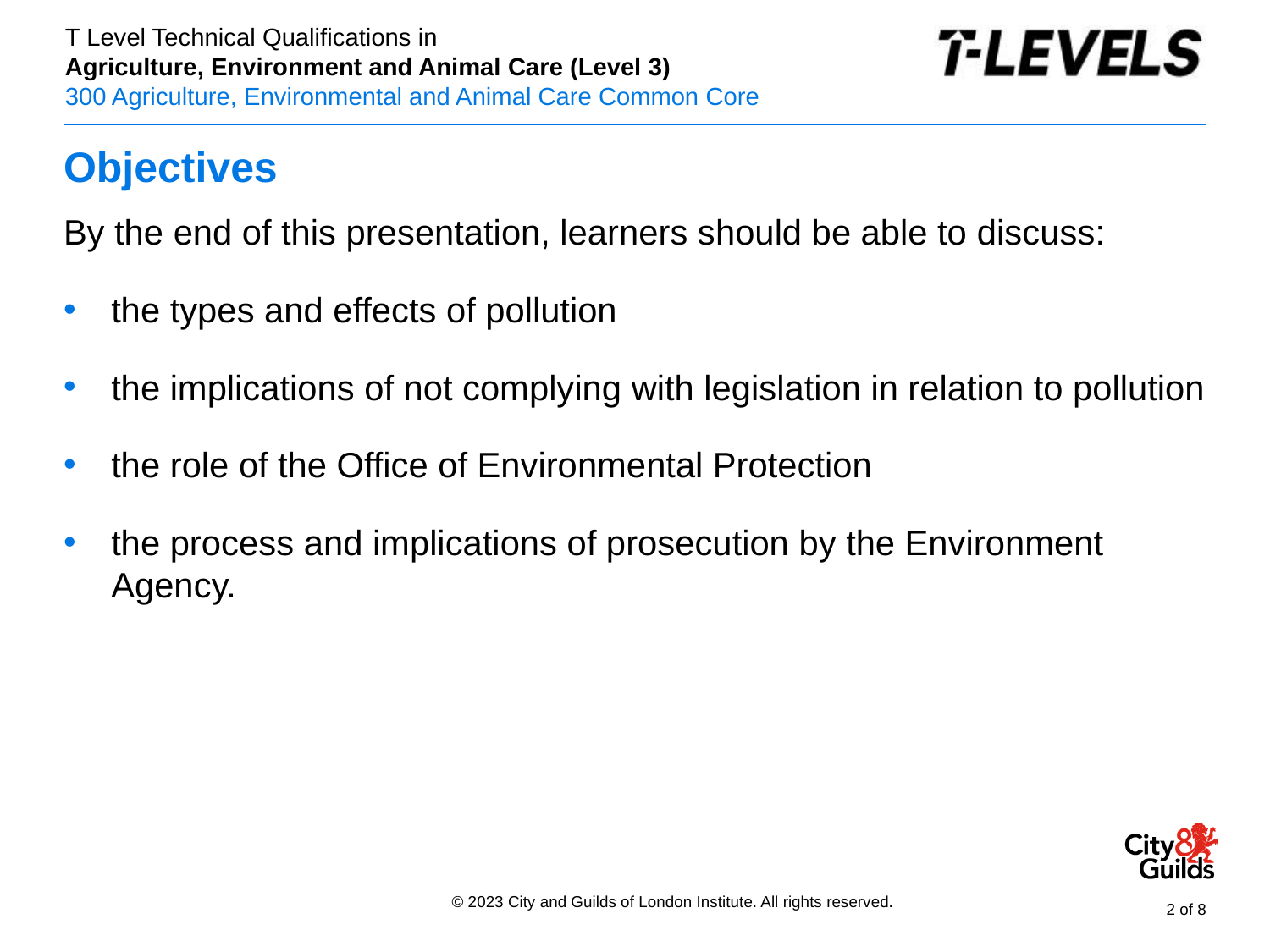

# Objectives
By the end of this presentation, learners should be able to discuss:
the types and effects of pollution
the implications of not complying with legislation in relation to pollution
the role of the Office of Environmental Protection
the process and implications of prosecution by the Environment Agency.